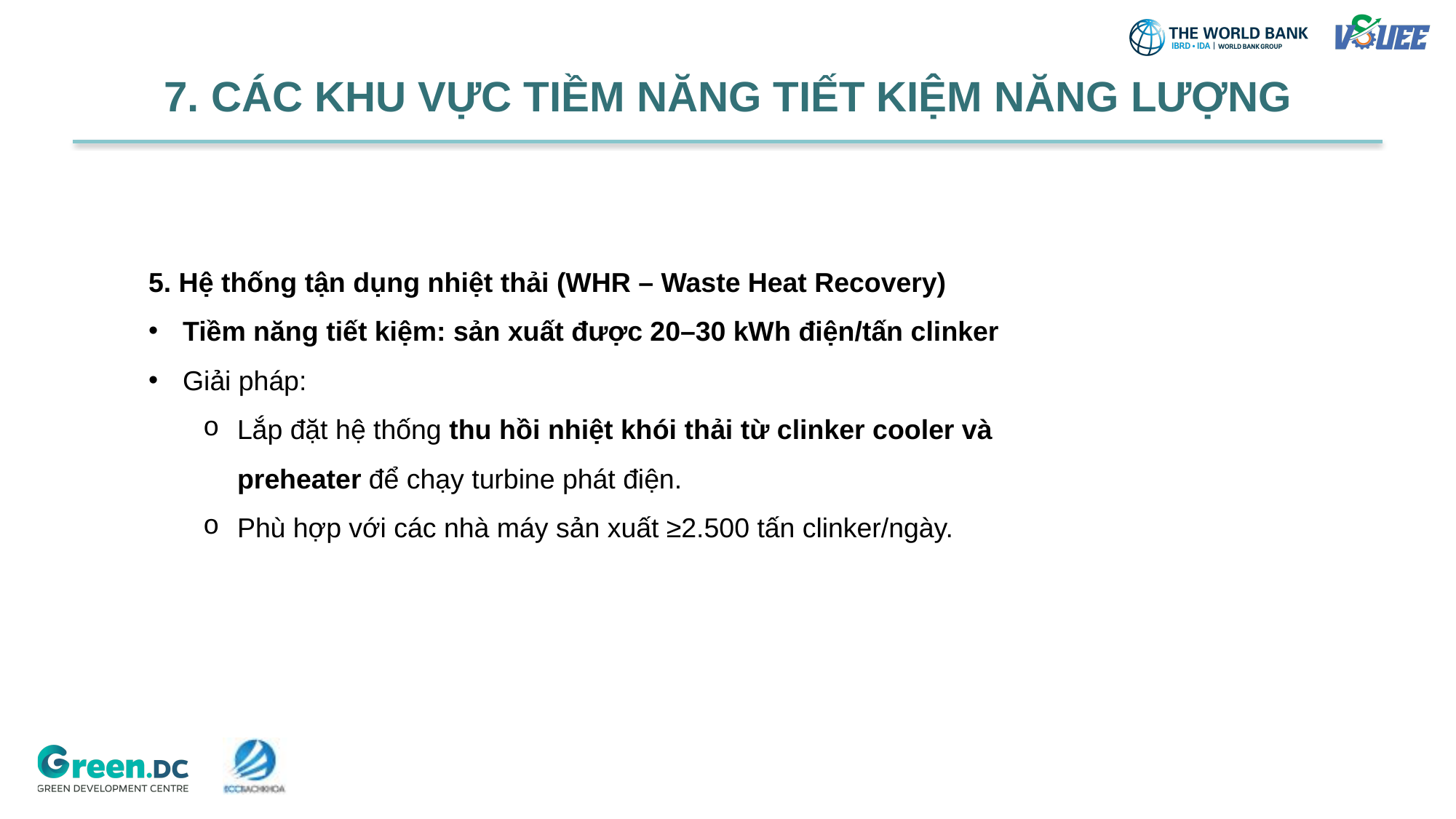

# 7. CÁC KHU VỰC TIỀM NĂNG TIẾT KIỆM NĂNG LƯỢNG
5. Hệ thống tận dụng nhiệt thải (WHR – Waste Heat Recovery)
Tiềm năng tiết kiệm: sản xuất được 20–30 kWh điện/tấn clinker
Giải pháp:
Lắp đặt hệ thống thu hồi nhiệt khói thải từ clinker cooler và preheater để chạy turbine phát điện.
Phù hợp với các nhà máy sản xuất ≥2.500 tấn clinker/ngày.